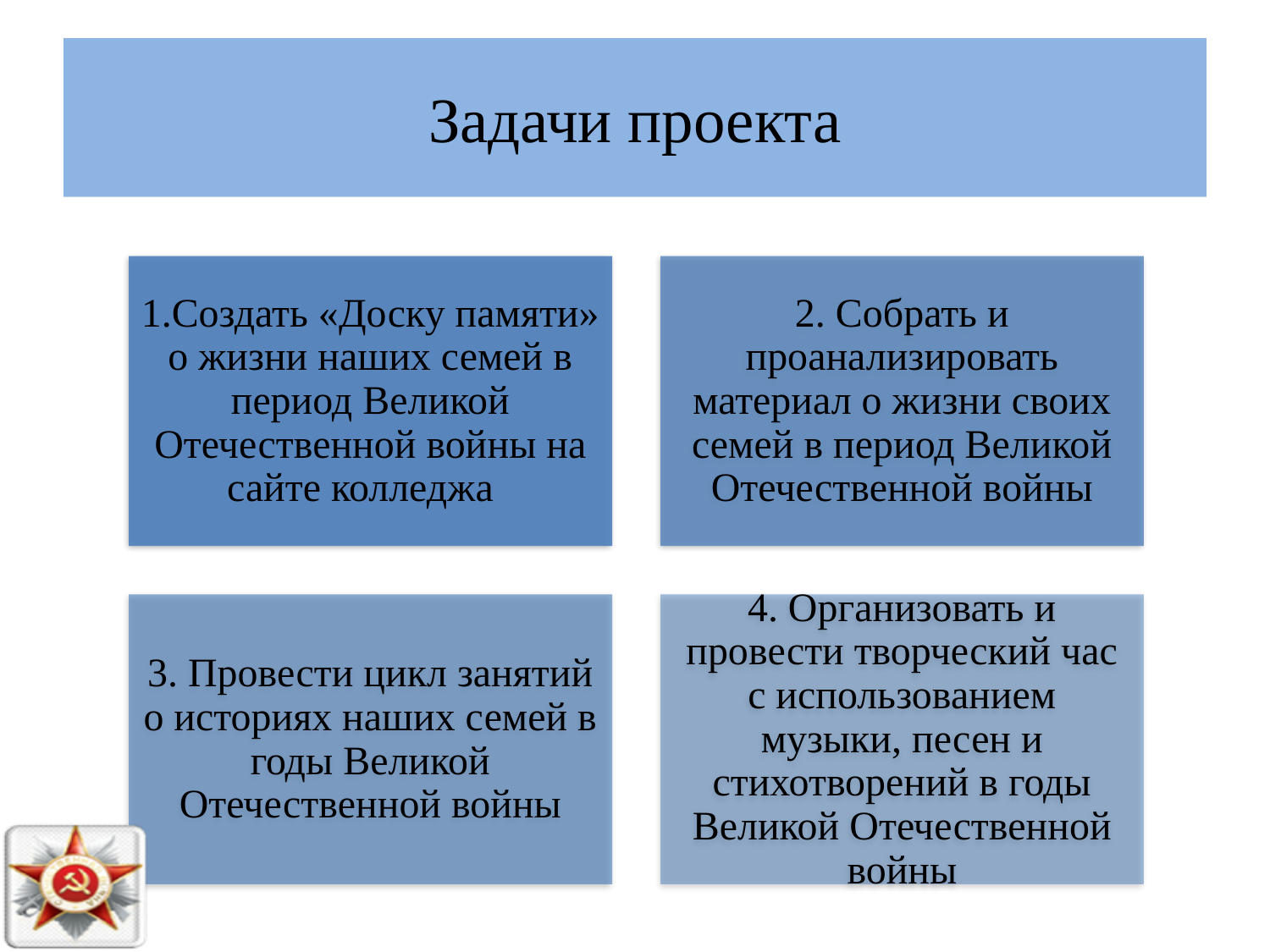

# Задачи проекта
1.Создать «Доску памяти» о жизни наших семей в период Великой Отечественной войны на сайте колледжа
2. Собрать и проанализировать материал о жизни своих семей в период Великой Отечественной войны
3. Провести цикл занятий о историях наших семей в годы Великой Отечественной войны
4. Организовать и провести творческий час с использованием музыки, песен и стихотворений в годы Великой Отечественной войны